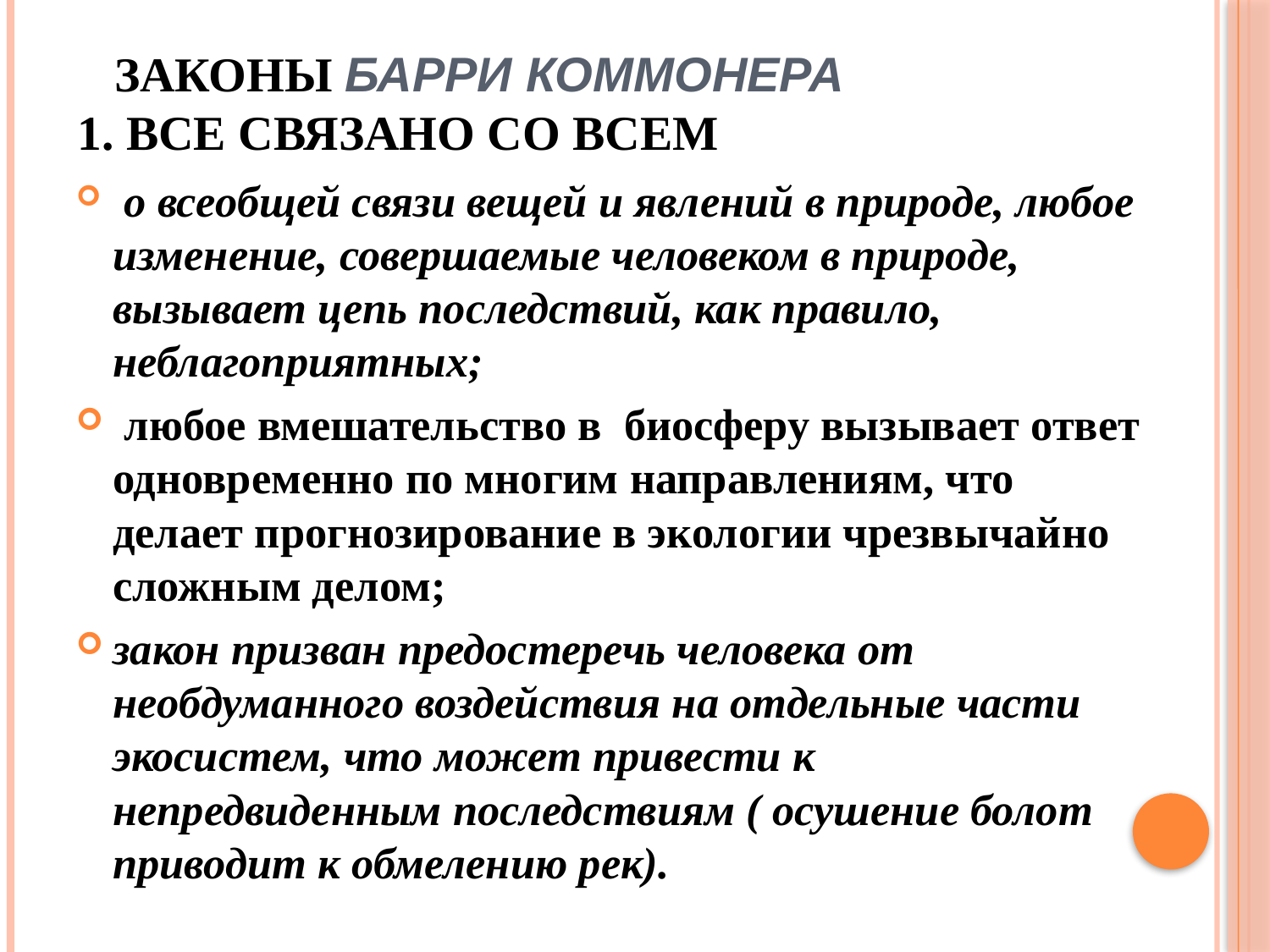

# Законы Барри Коммонера 1. Все связано со всем
 о всеобщей связи вещей и явлений в природе, любое изменение, совершаемые человеком в природе, вызывает цепь последствий, как правило, неблагоприятных;
 любое вмешательство в  биосферу вызывает ответ одновременно по многим направлениям, что делает прогнозирование в экологии чрезвычайно сложным делом;
закон призван предостеречь человека от необдуманного воздействия на отдельные части экосистем, что может привести к непредвиденным последствиям ( осушение болот приводит к обмелению рек).